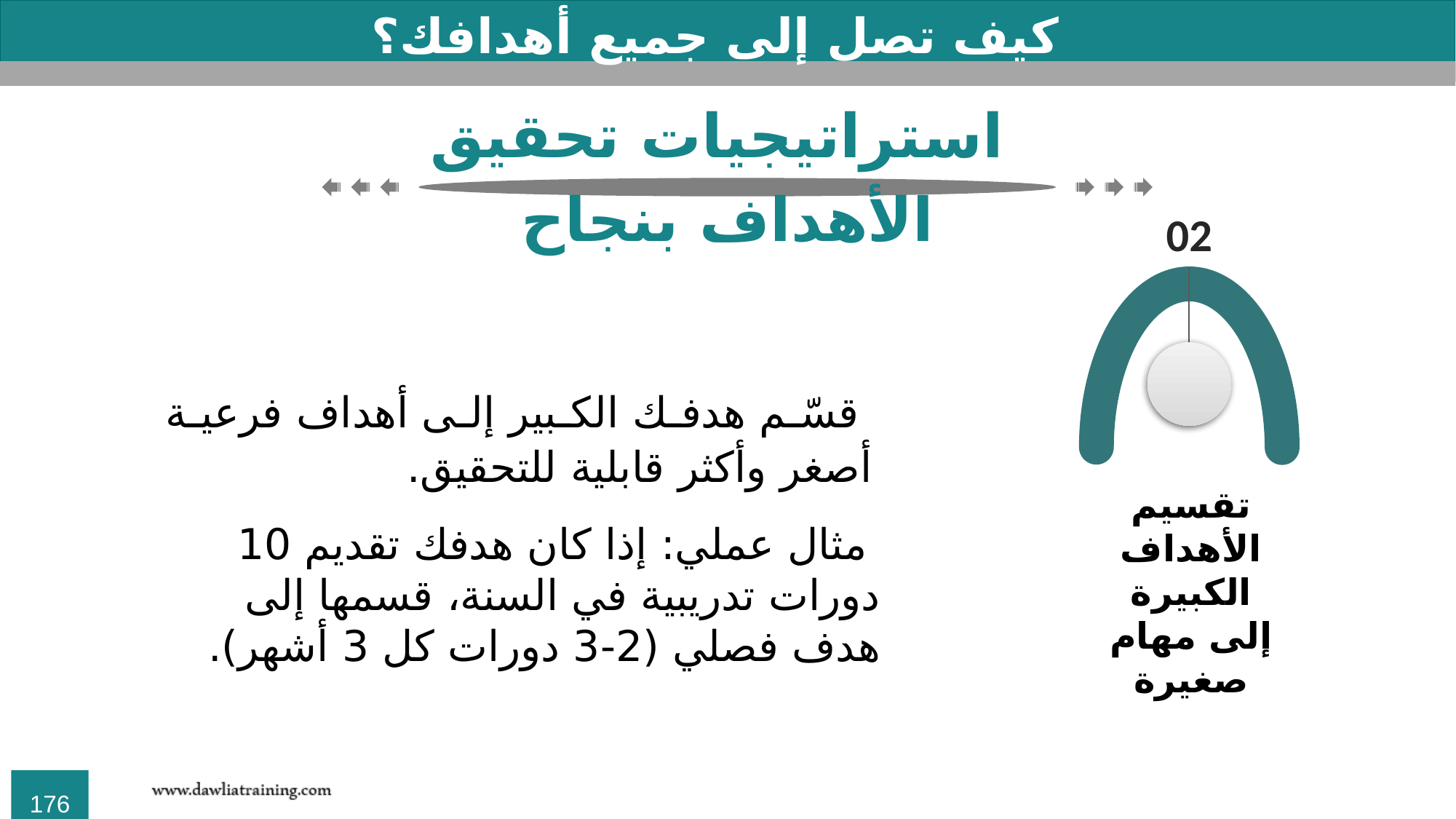

كيف تصل إلى جميع أهدافك؟
 استراتيجيات تحقيق الأهداف بنجاح

02

تقسيم الأهداف الكبيرة إلى مهام صغيرة
 قسّم هدفك الكبير إلى أهداف فرعية أصغر وأكثر قابلية للتحقيق.
 مثال عملي: إذا كان هدفك تقديم 10 دورات تدريبية في السنة، قسمها إلى هدف فصلي (2-3 دورات كل 3 أشهر).